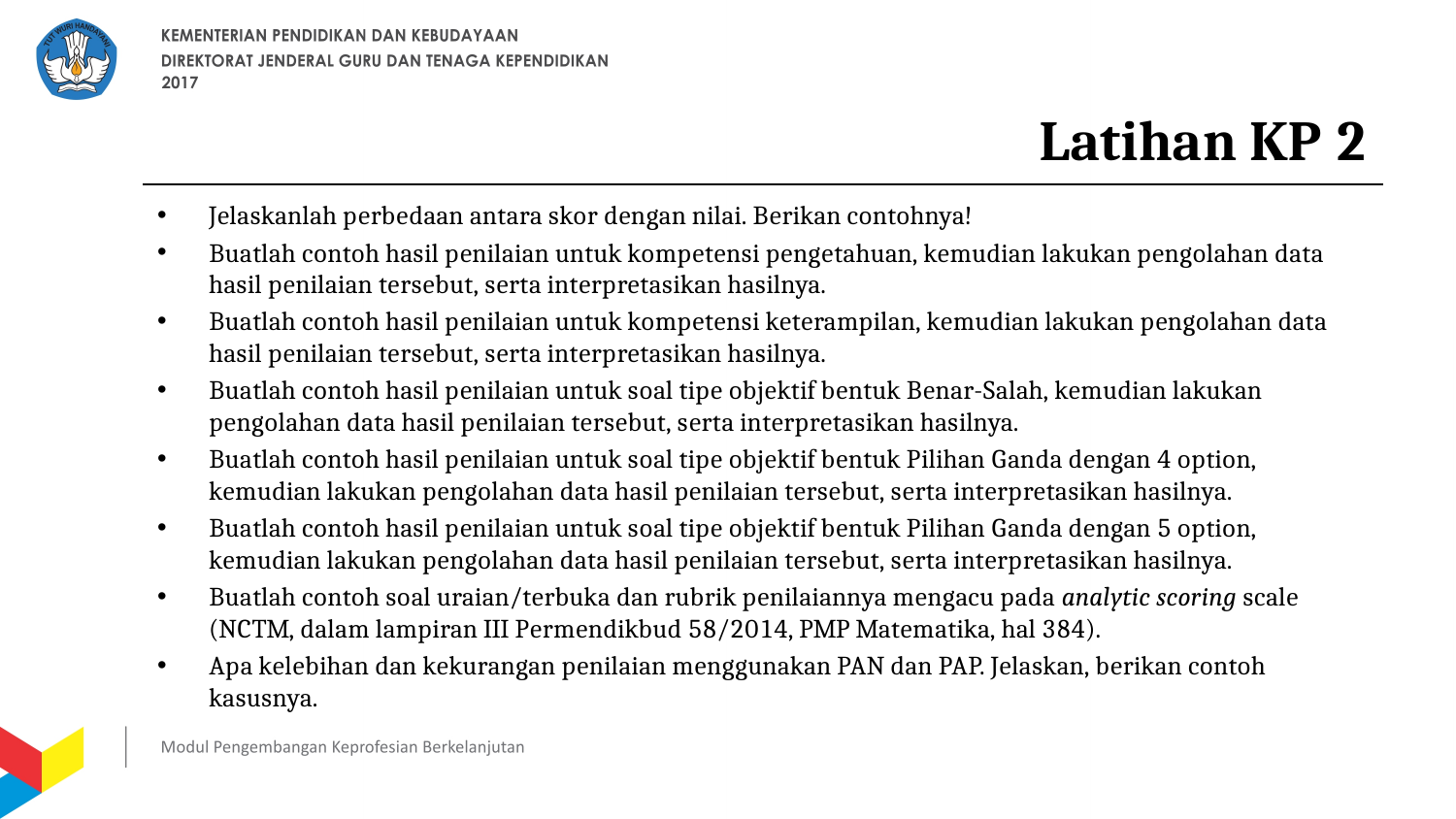

# Latihan KP 2
Jelaskanlah perbedaan antara skor dengan nilai. Berikan contohnya!
Buatlah contoh hasil penilaian untuk kompetensi pengetahuan, kemudian lakukan pengolahan data hasil penilaian tersebut, serta interpretasikan hasilnya.
Buatlah contoh hasil penilaian untuk kompetensi keterampilan, kemudian lakukan pengolahan data hasil penilaian tersebut, serta interpretasikan hasilnya.
Buatlah contoh hasil penilaian untuk soal tipe objektif bentuk Benar-Salah, kemudian lakukan pengolahan data hasil penilaian tersebut, serta interpretasikan hasilnya.
Buatlah contoh hasil penilaian untuk soal tipe objektif bentuk Pilihan Ganda dengan 4 option, kemudian lakukan pengolahan data hasil penilaian tersebut, serta interpretasikan hasilnya.
Buatlah contoh hasil penilaian untuk soal tipe objektif bentuk Pilihan Ganda dengan 5 option, kemudian lakukan pengolahan data hasil penilaian tersebut, serta interpretasikan hasilnya.
Buatlah contoh soal uraian/terbuka dan rubrik penilaiannya mengacu pada analytic scoring scale (NCTM, dalam lampiran III Permendikbud 58/2014, PMP Matematika, hal 384).
Apa kelebihan dan kekurangan penilaian menggunakan PAN dan PAP. Jelaskan, berikan contoh kasusnya.